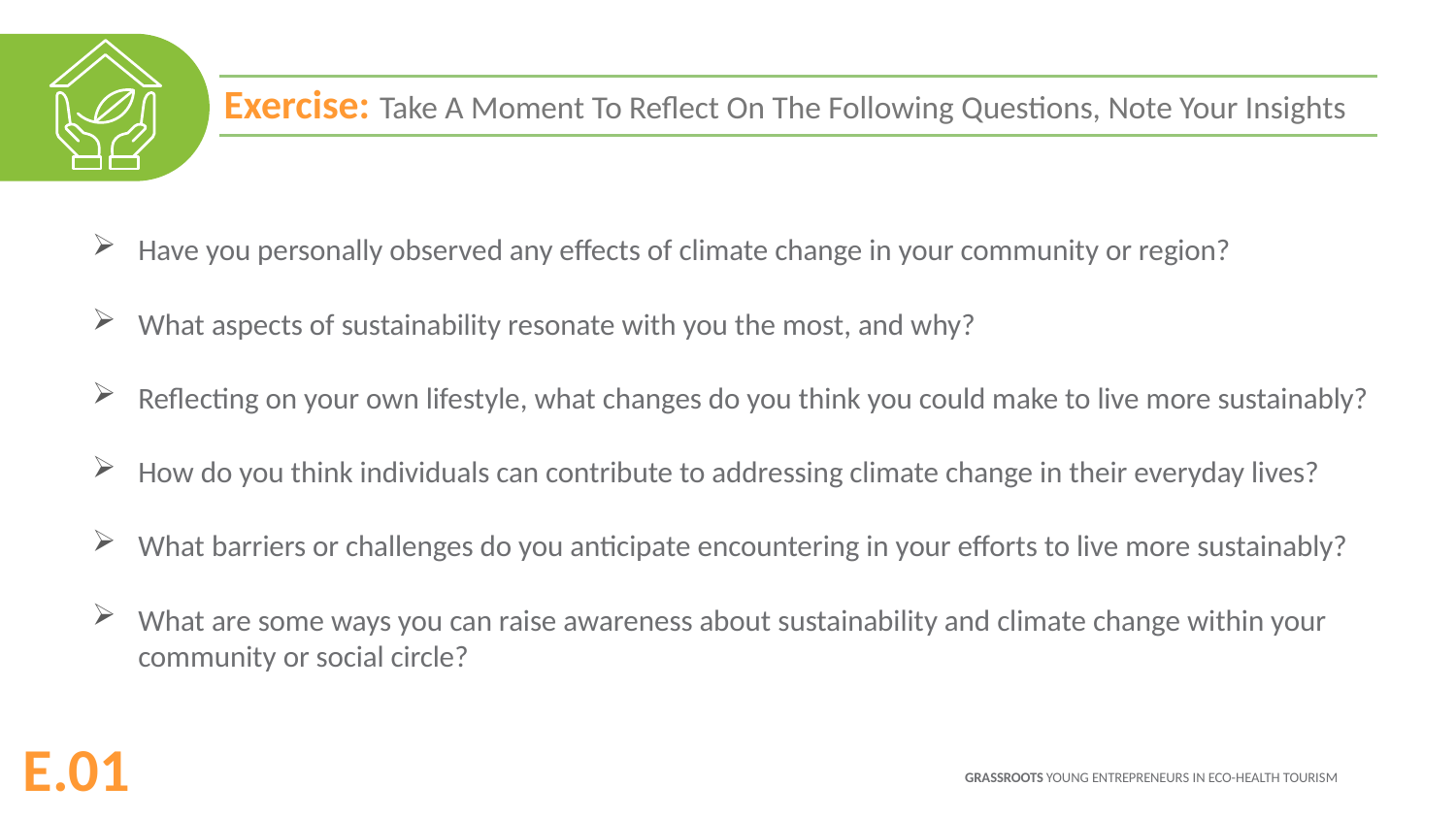

Exercise: Take A Moment To Reflect On The Following Questions, Note Your Insights

Have you personally observed any effects of climate change in your community or region?

What aspects of sustainability resonate with you the most, and why?

Reflecting on your own lifestyle, what changes do you think you could make to live more sustainably?

How do you think individuals can contribute to addressing climate change in their everyday lives?

What barriers or challenges do you anticipate encountering in your efforts to live more sustainably?

What are some ways you can raise awareness about sustainability and climate change within your community or social circle?
E.01